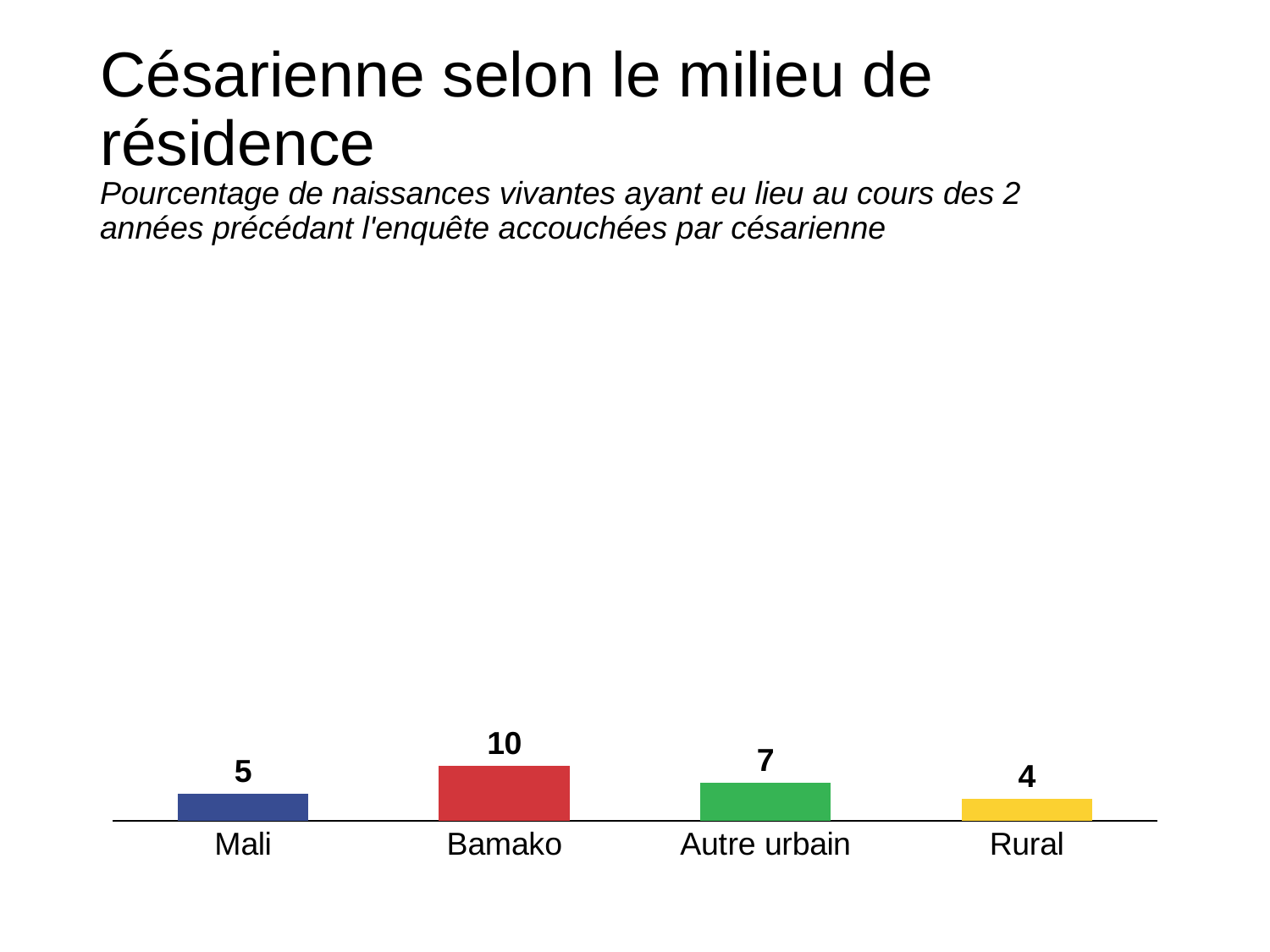

# Césarienne selon le milieu de résidence
Pourcentage de naissances vivantes ayant eu lieu au cours des 2 années précédant l'enquête accouchées par césarienne

### Chart

| Category | Mali |
|---|---|
| Mali | 5.0 |
| Bamako | 10.0 |
| Autre urbain | 7.0 |
| Rural | 4.0 |